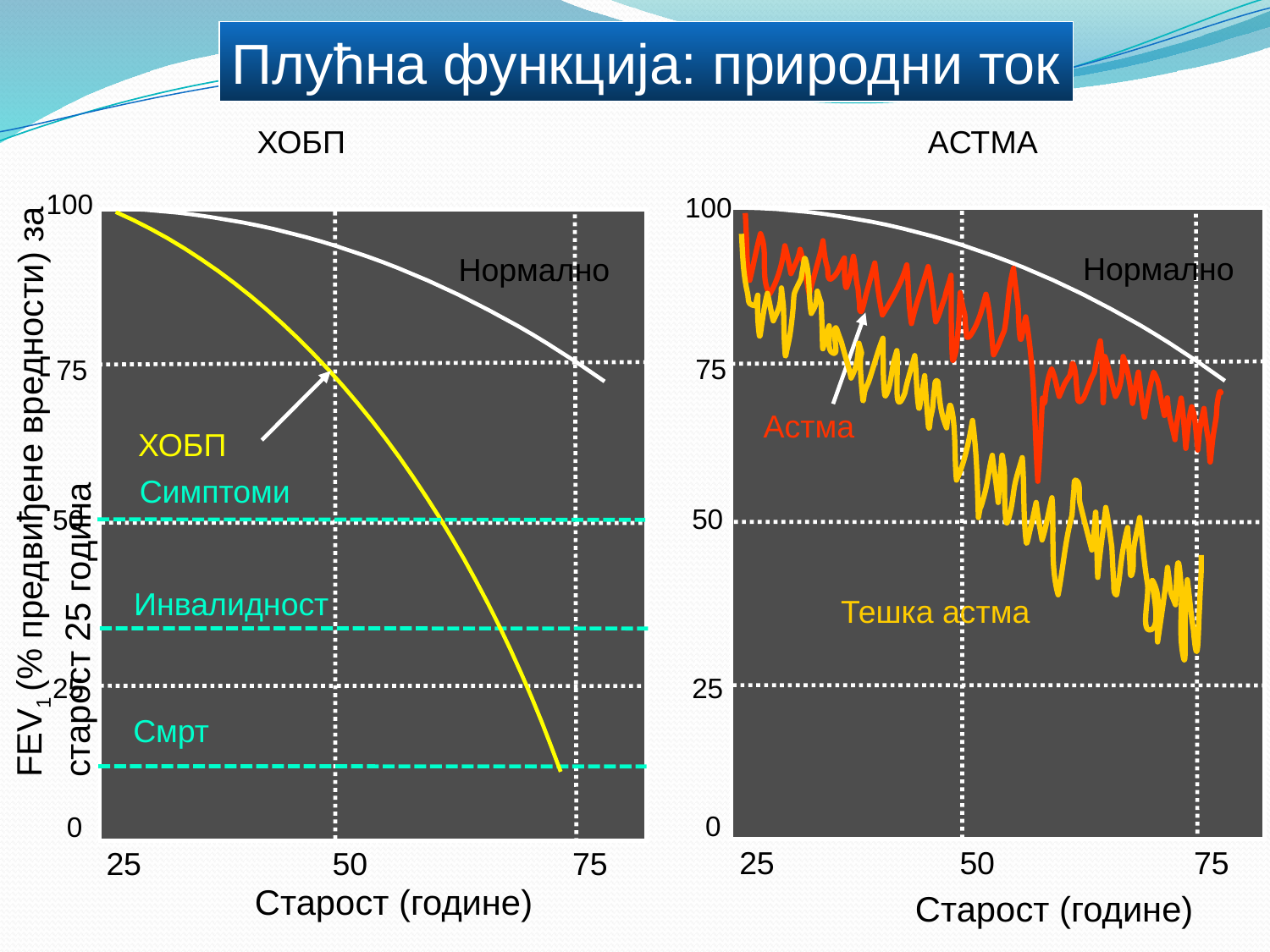

Плућна функција: природни ток
ХОБП
AСТМА
100

Нормално

75

Aстма
50

25

0
25
50
75
Старост (године)
100

ХОБП

Тешка астма
Нормално
75

FEV1 (% предвиђене вредности) за  старост 25 година
Симптоми
50

Инвалидност

25

Смрт

0
25
50
75
Старост (године)